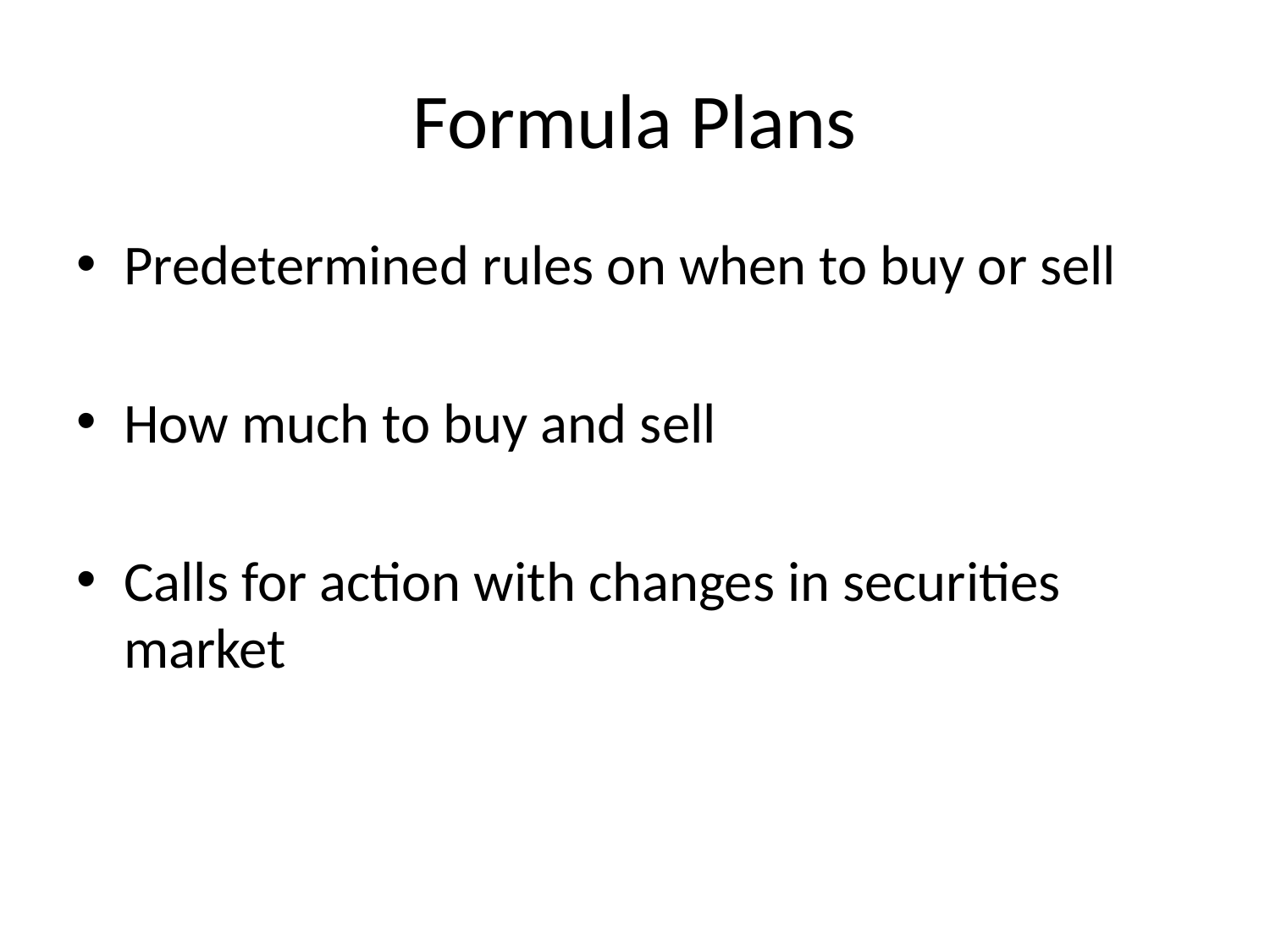

# Formula Plans
Predetermined rules on when to buy or sell

How much to buy and sell

Calls for action with changes in securities market